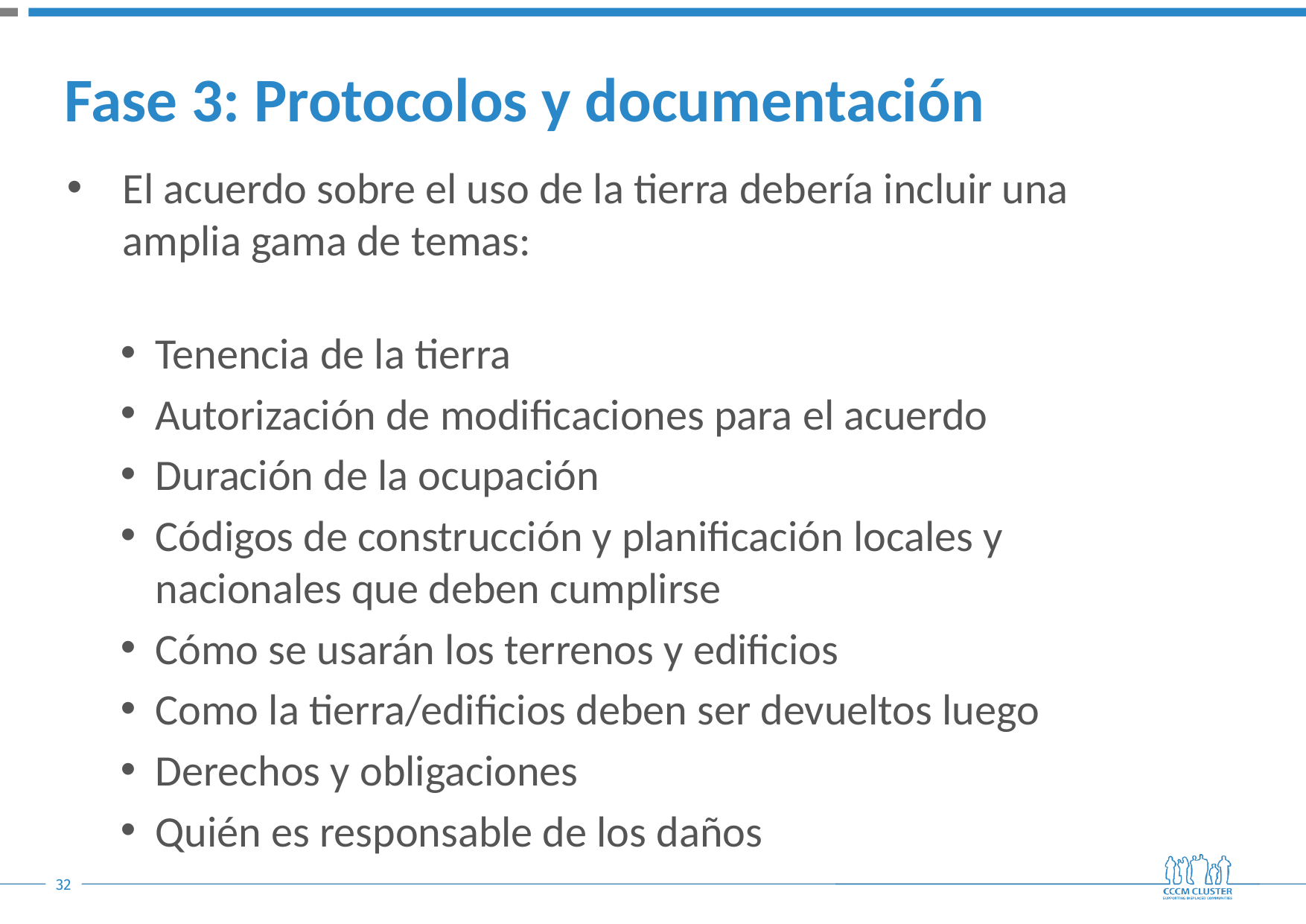

# Fase 3: Protocolos y documentación
El acuerdo sobre el uso de la tierra debería incluir una amplia gama de temas:

Tenencia de la tierra
Autorización de modificaciones para el acuerdo
Duración de la ocupación
Códigos de construcción y planificación locales y nacionales que deben cumplirse
Cómo se usarán los terrenos y edificios
Como la tierra/edificios deben ser devueltos luego
Derechos y obligaciones
Quién es responsable de los daños